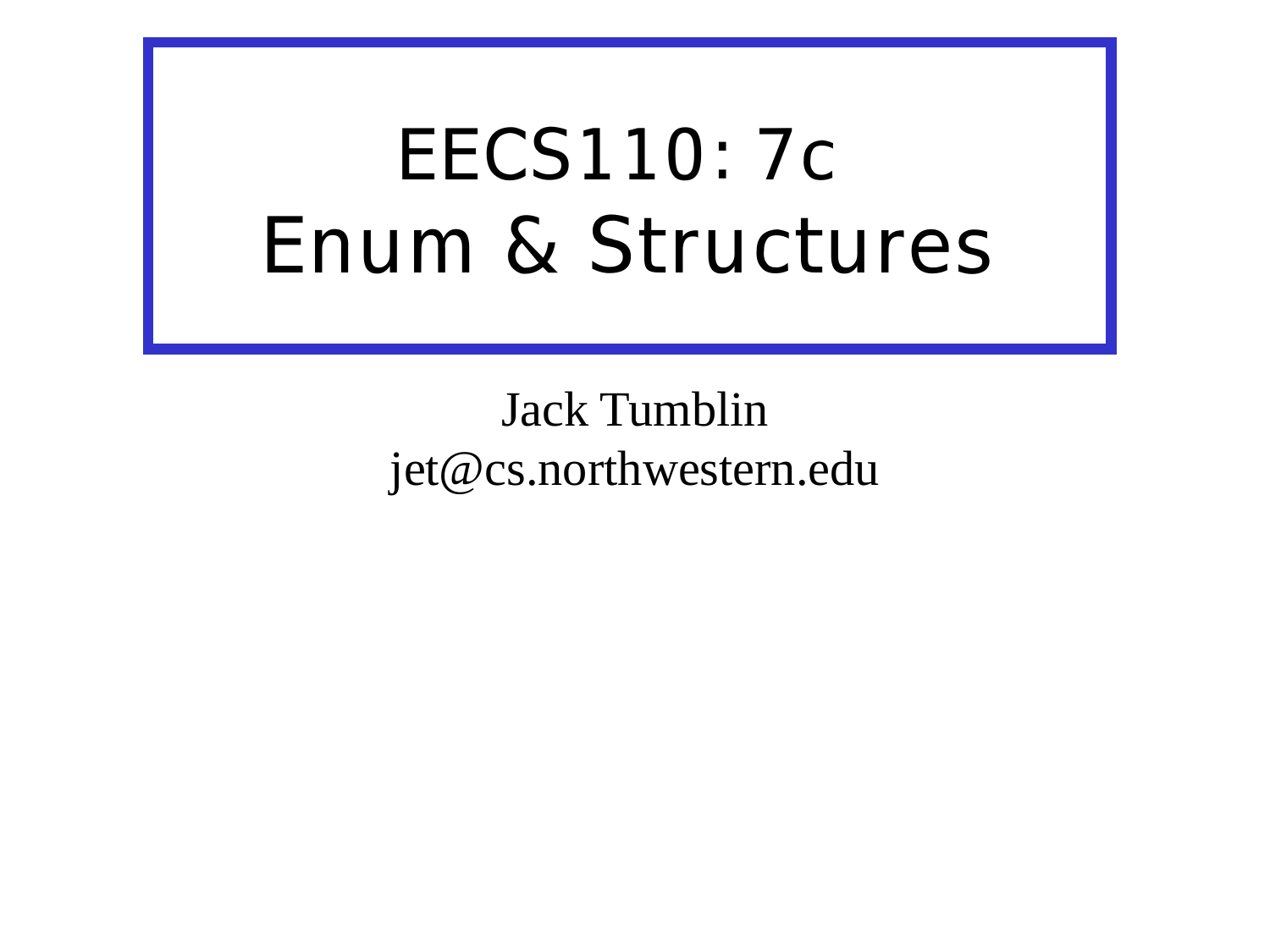

# EECS110: 7c Enum & Structures
Jack Tumblin
jet@cs.northwestern.edu
.